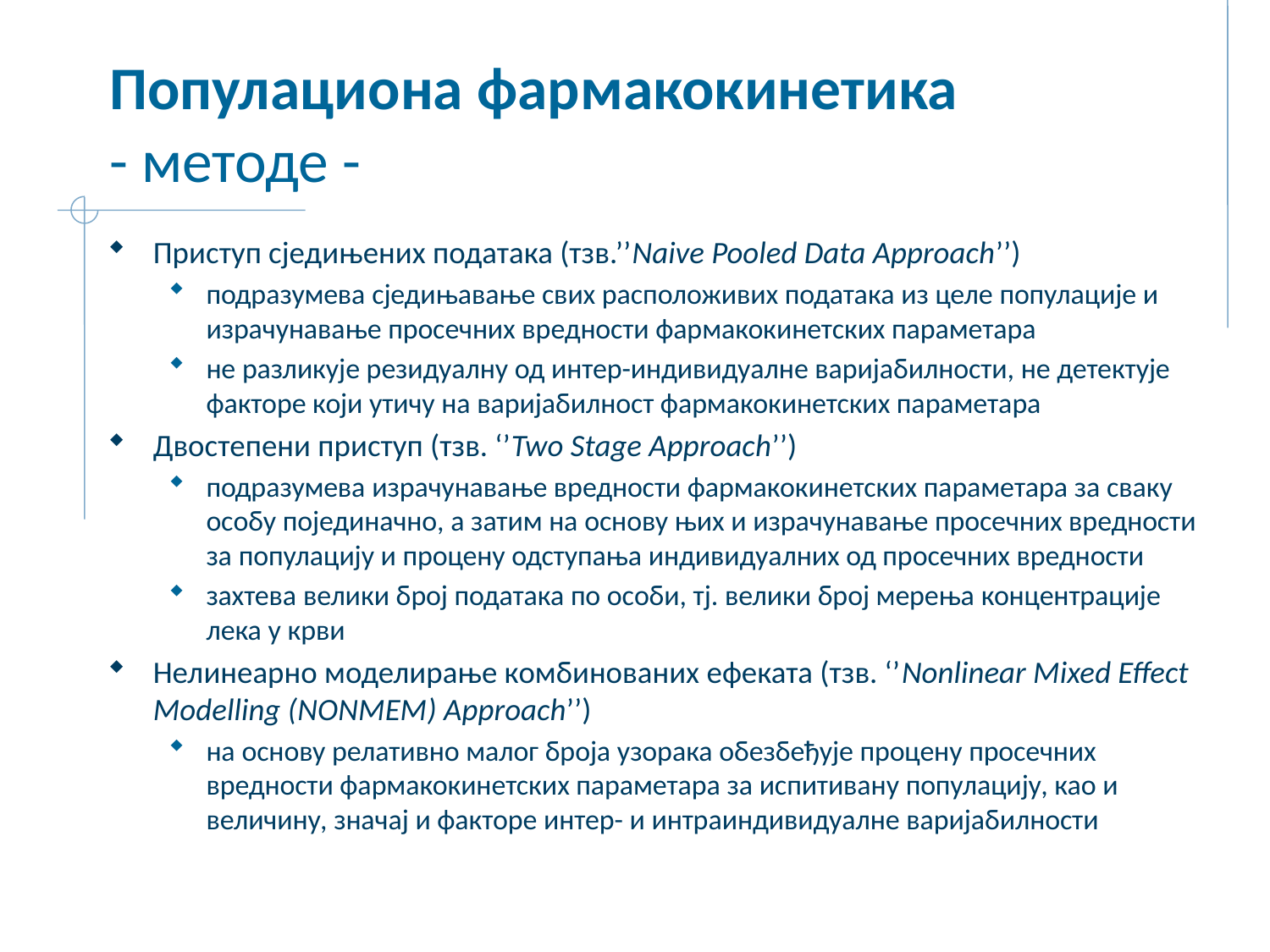

# Популациона фармакокинетика - методе -
Приступ сједињених података (тзв.’’Naive Pooled Data Approach’’)
подразумева сједињавање свих расположивих података из целе популације и израчунавање просечних вредности фармакокинетских параметара
не разликује резидуалну од интер-индивидуалне варијабилности, не детектује факторе који утичу на варијабилност фармакокинетских параметара
Двостепени приступ (тзв. ‘’Two Stage Approach’’)
подразумева израчунавање вредности фармакокинетских параметара за сваку особу појединачно, а затим на основу њих и израчунавање просечних вредности за популацију и процену одступања индивидуалних од просечних вредности
захтева велики број података по особи, тј. велики број мерења концентрације лека у крви
Нелинеарно моделирање комбинованих ефеката (тзв. ‘’Nonlinear Mixed Effect Modelling (NONMEM) Approach’’)
на основу релативно малог броја узорака обезбеђује процену просечних вредности фармакокинетских параметара за испитивану популацију, као и величину, значај и факторе интер- и интраиндивидуалне варијабилности